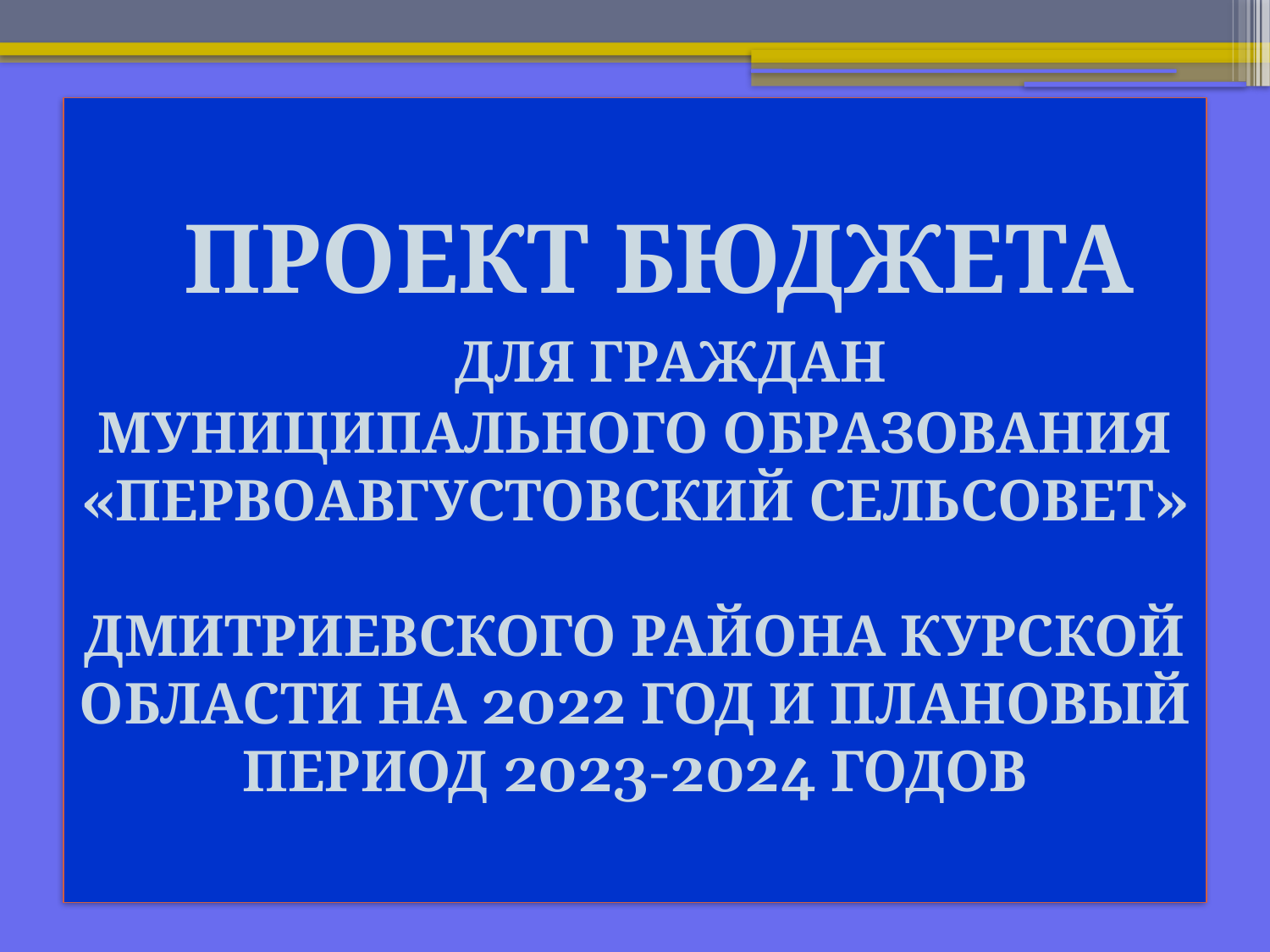

# ПРОЕКТ БЮДЖЕТА ДЛЯ ГРАЖДАН МУНИЦИПАЛЬНОГО ОБРАЗОВАНИЯ «ПЕРВОАВГУСТОВСКИЙ СЕЛЬСОВЕТ» ДМИТРИЕВСКОГО РАЙОНА КУРСКОЙ ОБЛАСТИ НА 2022 ГОД И ПЛАНОВЫЙ ПЕРИОД 2023-2024 ГОДОВ